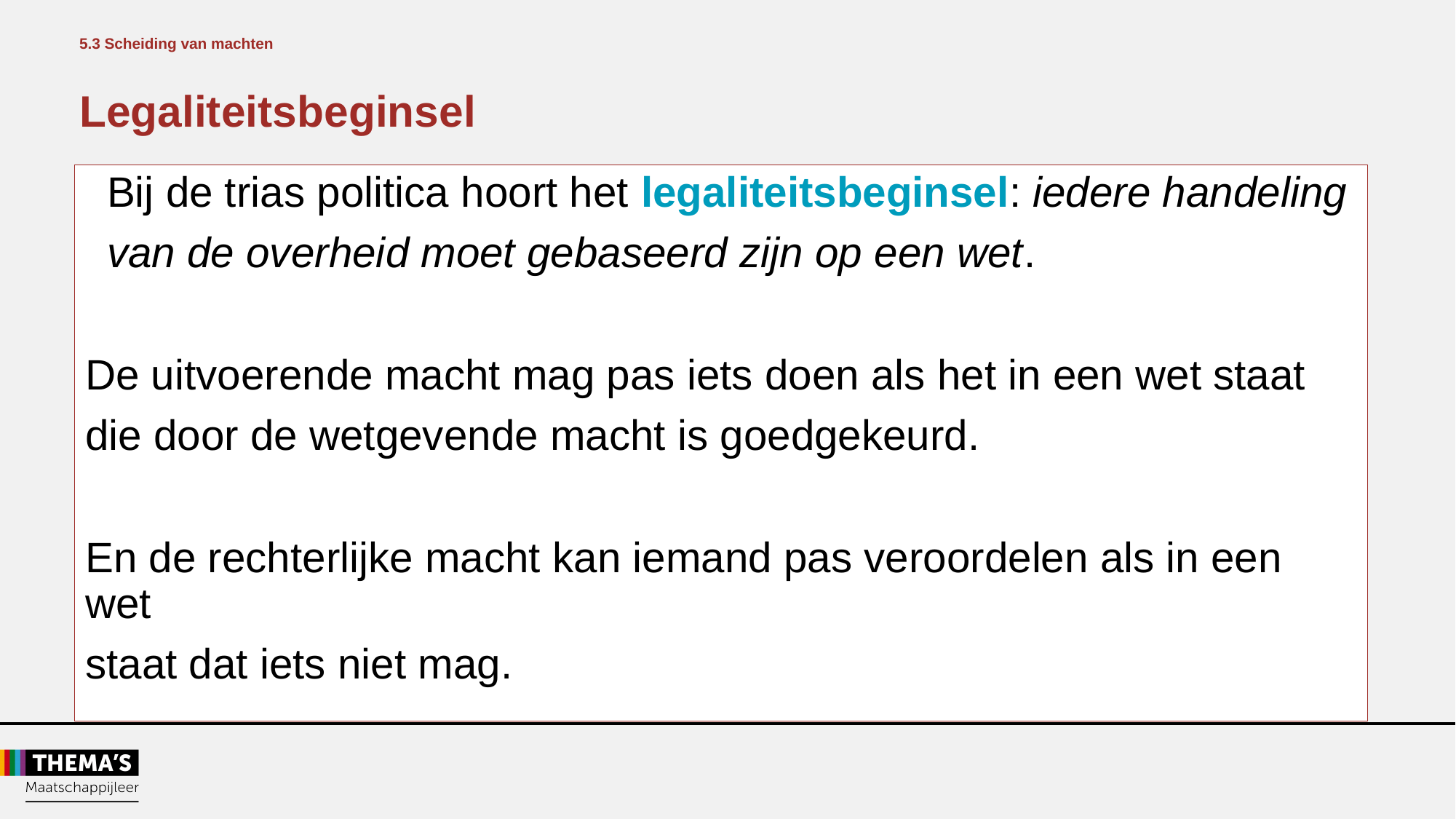

5.3 Scheiding van machten
Legaliteitsbeginsel
Bij de trias politica hoort het legaliteitsbeginsel: iedere handeling
van de overheid moet gebaseerd zijn op een wet.

De uitvoerende macht mag pas iets doen als het in een wet staat
die door de wetgevende macht is goedgekeurd.

En de rechterlijke macht kan iemand pas veroordelen als in een wet
staat dat iets niet mag.